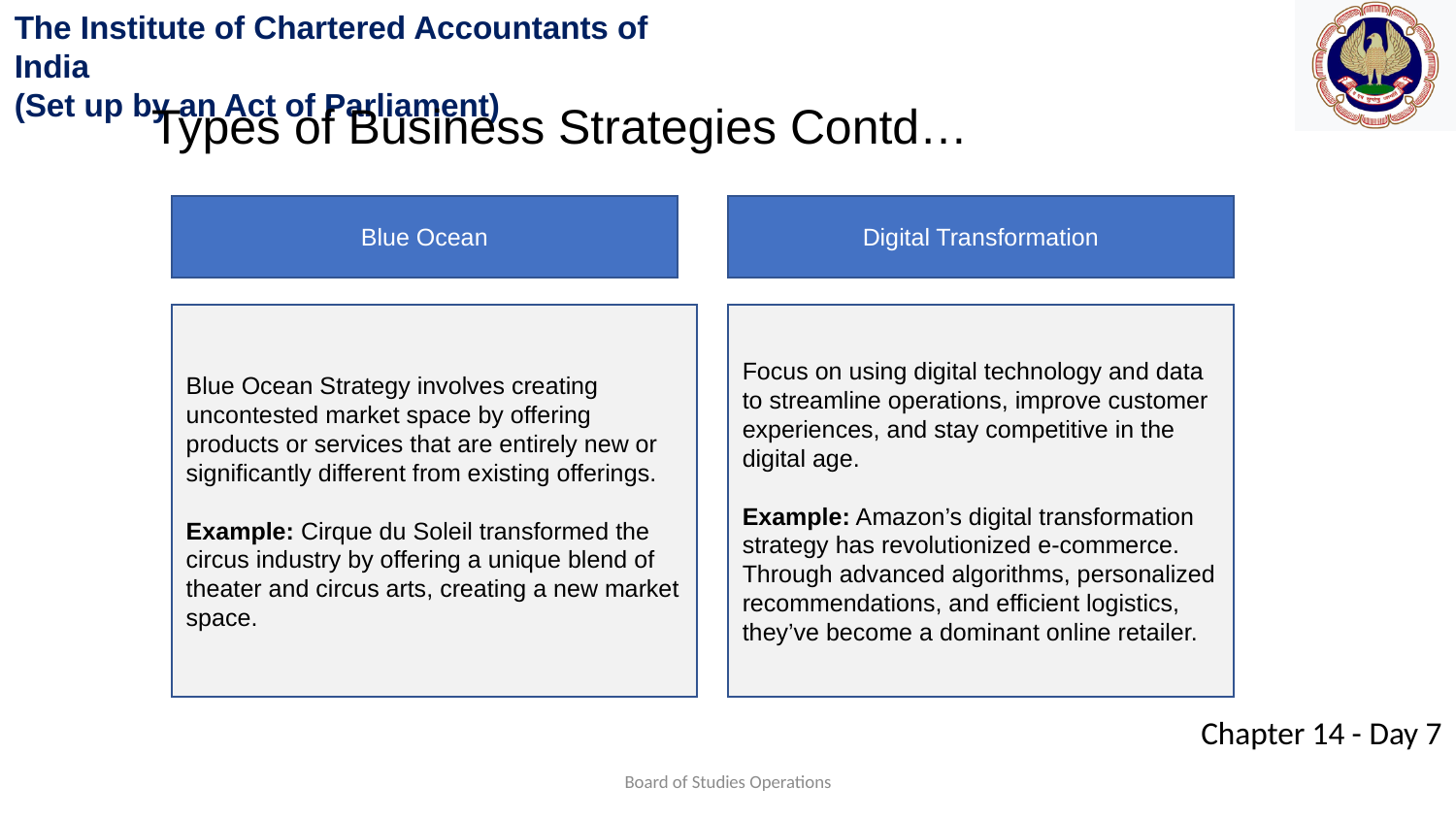

Types of Business Strategies Contd…
Blue Ocean
Digital Transformation
Blue Ocean Strategy involves creating uncontested market space by offering products or services that are entirely new or significantly different from existing offerings.

Example: Cirque du Soleil transformed the circus industry by offering a unique blend of theater and circus arts, creating a new market space.
Focus on using digital technology and data to streamline operations, improve customer experiences, and stay competitive in the digital age.

Example: Amazon’s digital transformation strategy has revolutionized e-commerce.
Through advanced algorithms, personalized recommendations, and efficient logistics, they’ve become a dominant online retailer.
Board of Studies Operations